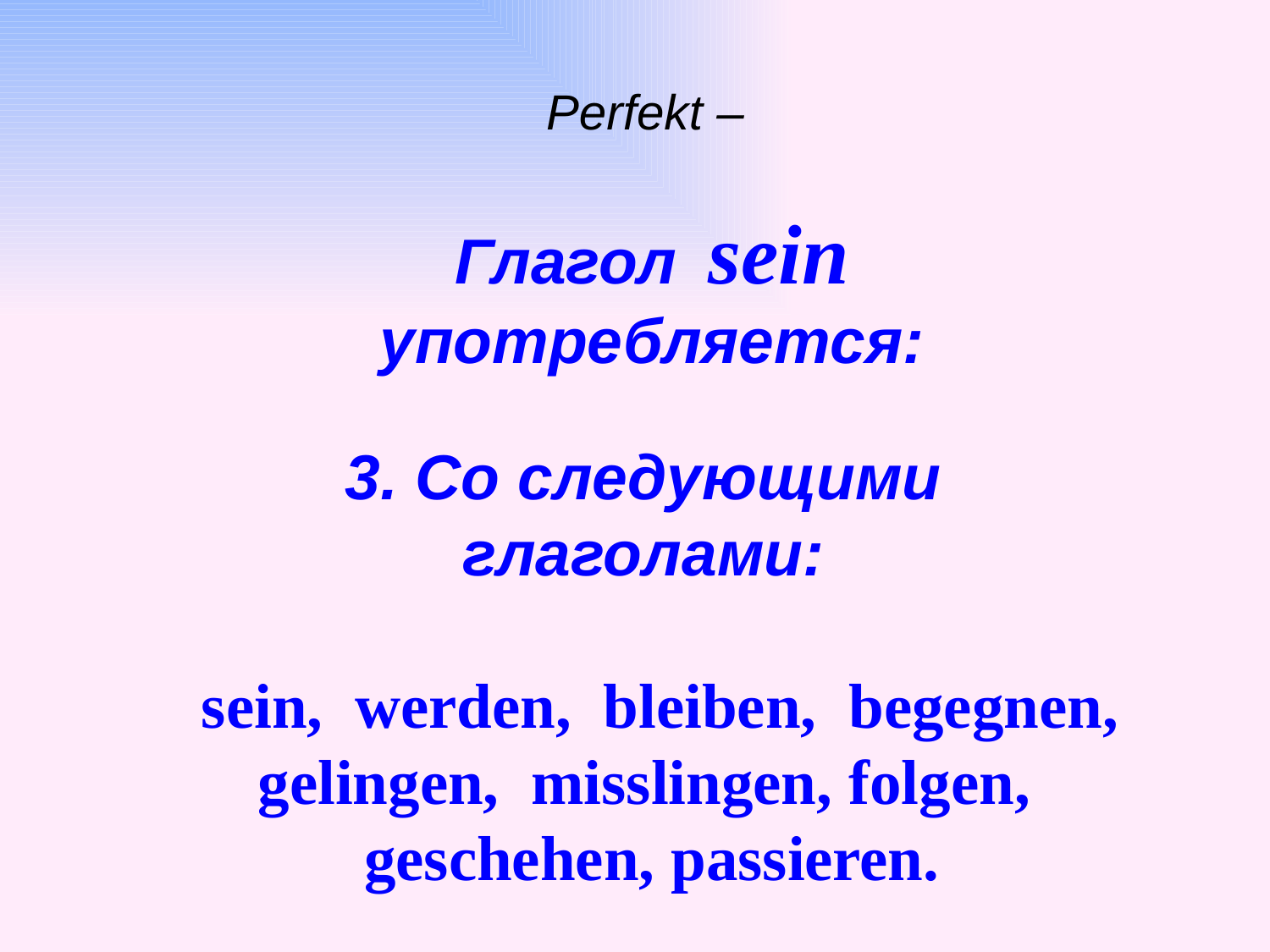

Perfekt –

Глагол  sein употребляется:

3. Со следующими  глаголами:

 sein,  werden,  bleiben,  begegnen, gelingen,  misslingen, folgen,  geschehen, passieren.